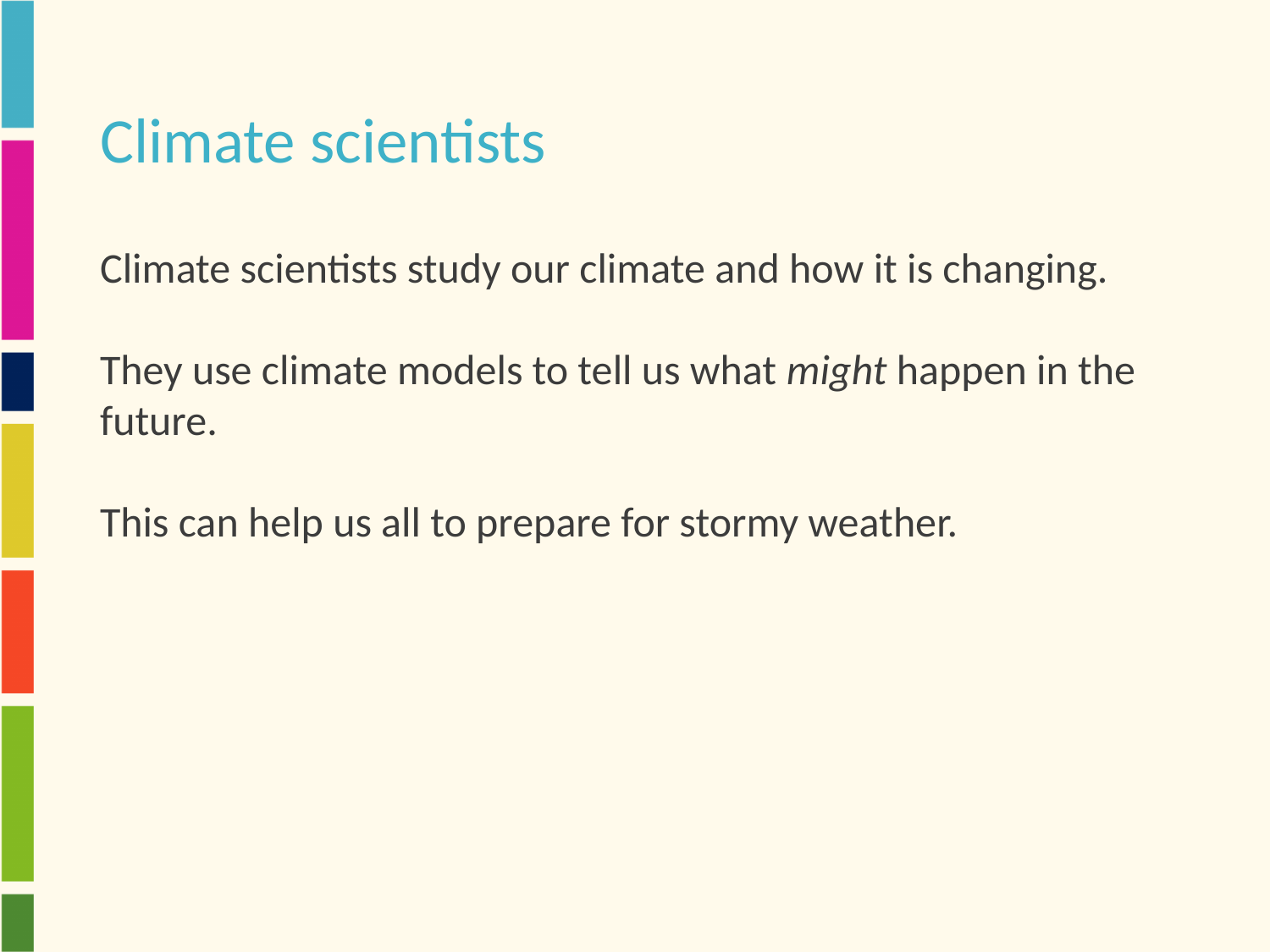

# Climate scientists
Climate scientists study our climate and how it is changing.

They use climate models to tell us what might happen in the future.

This can help us all to prepare for stormy weather.